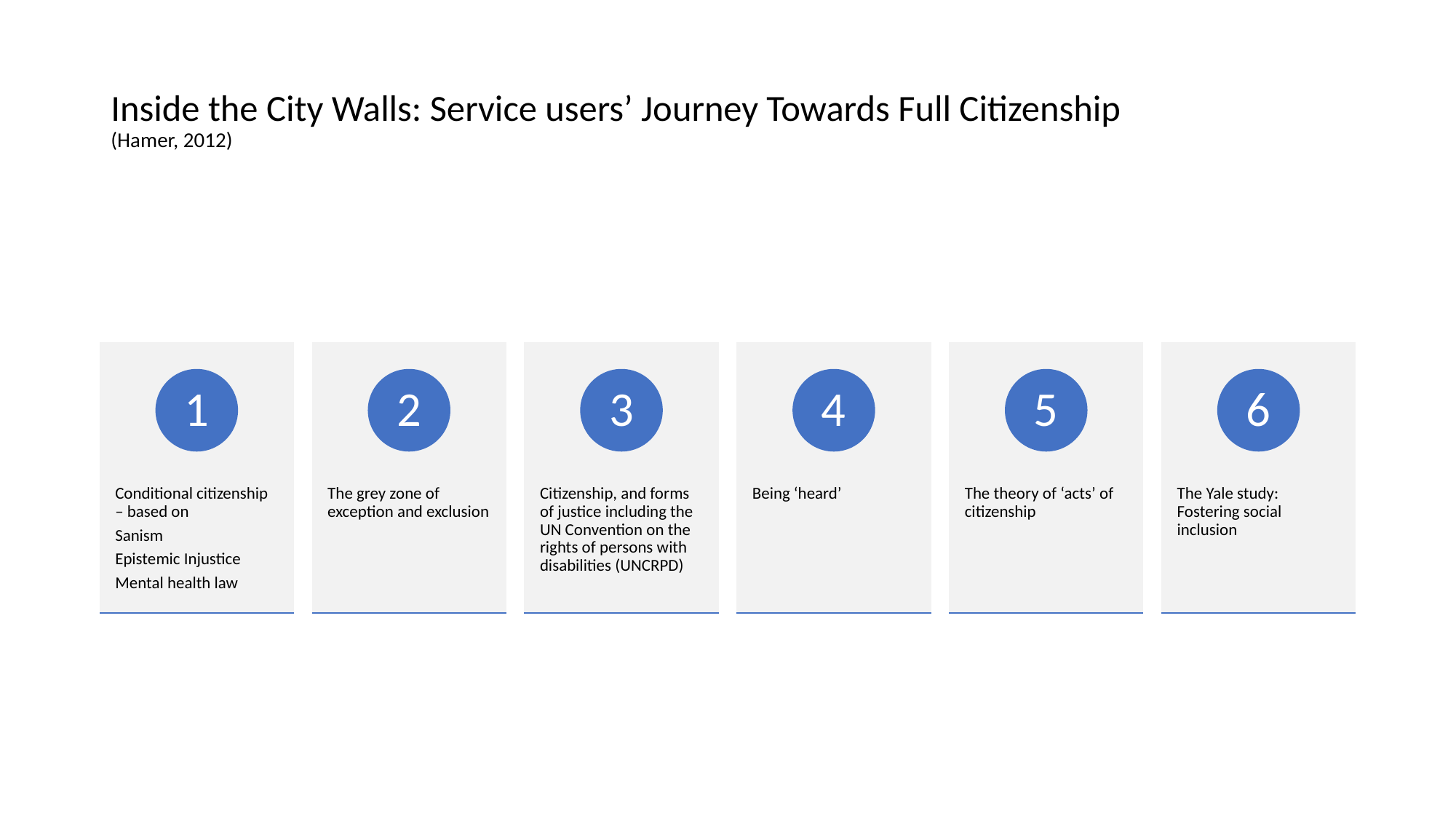

# Inside the City Walls: Service users’ Journey Towards Full Citizenship (Hamer, 2012)
Conditional citizenship – based on
Sanism
Epistemic Injustice
Mental health law
1
The grey zone of exception and exclusion
2
Citizenship, and forms of justice including the UN Convention on the rights of persons with disabilities (UNCRPD)
3
Being ‘heard’
4
The theory of ‘acts’ of citizenship
5
The Yale study: Fostering social inclusion
6